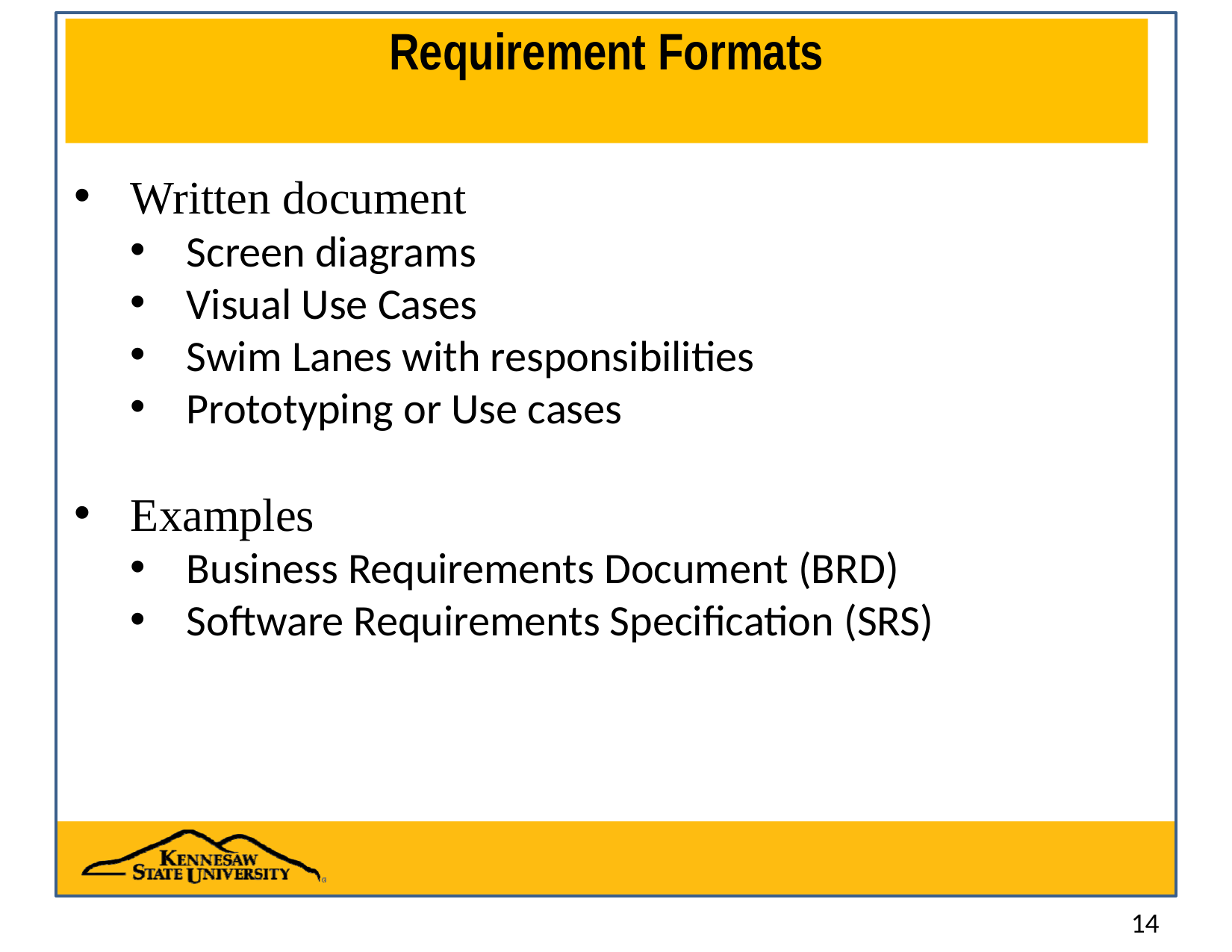

# Requirement Formats
Written document
Screen diagrams
Visual Use Cases
Swim Lanes with responsibilities
Prototyping or Use cases

Examples
Business Requirements Document (BRD)
Software Requirements Specification (SRS)